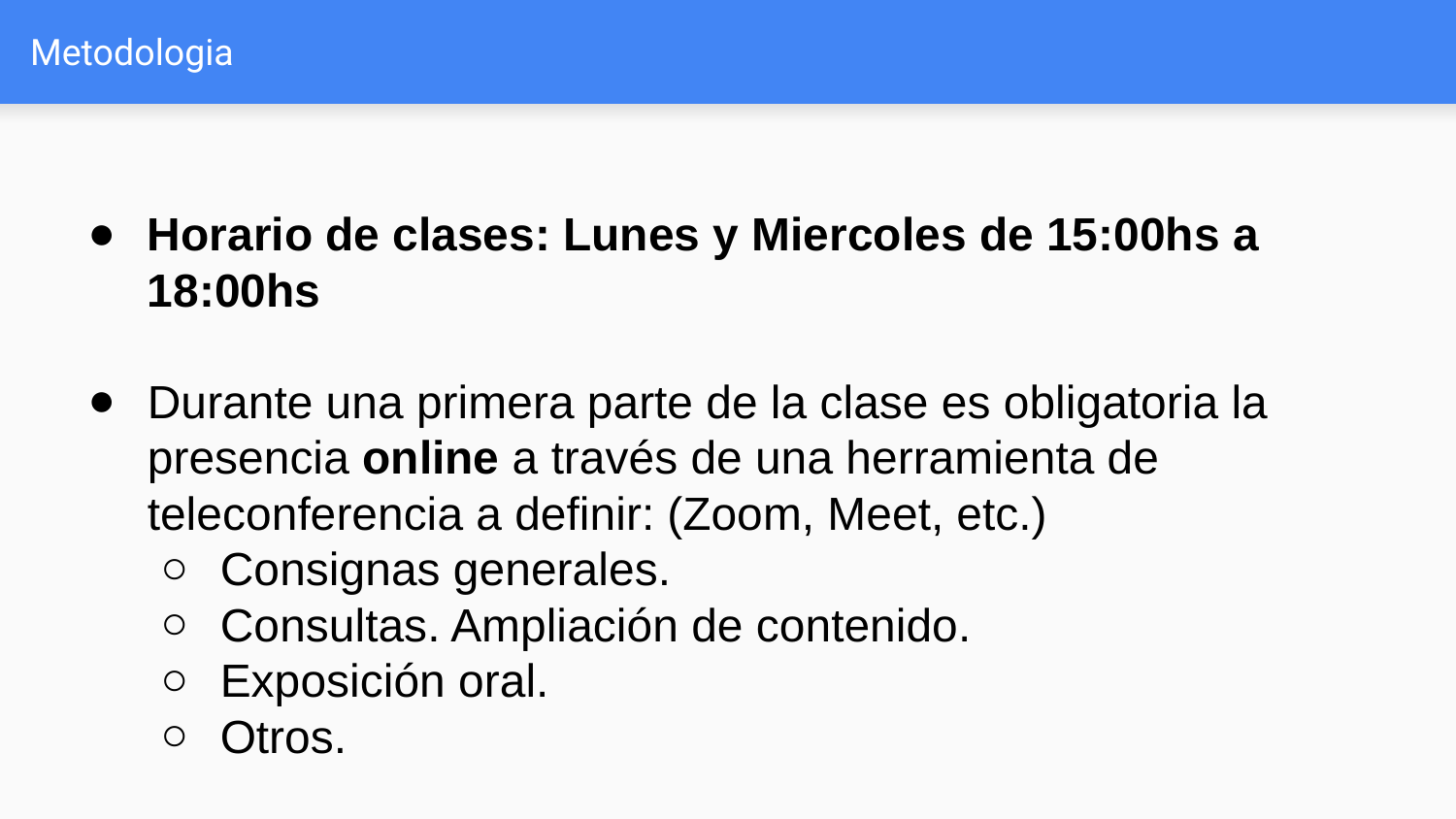

# Metodologia
Horario de clases: Lunes y Miercoles de 15:00hs a 18:00hs

Durante una primera parte de la clase es obligatoria la presencia online a través de una herramienta de teleconferencia a definir: (Zoom, Meet, etc.)
Consignas generales.
Consultas. Ampliación de contenido.
Exposición oral.
Otros.